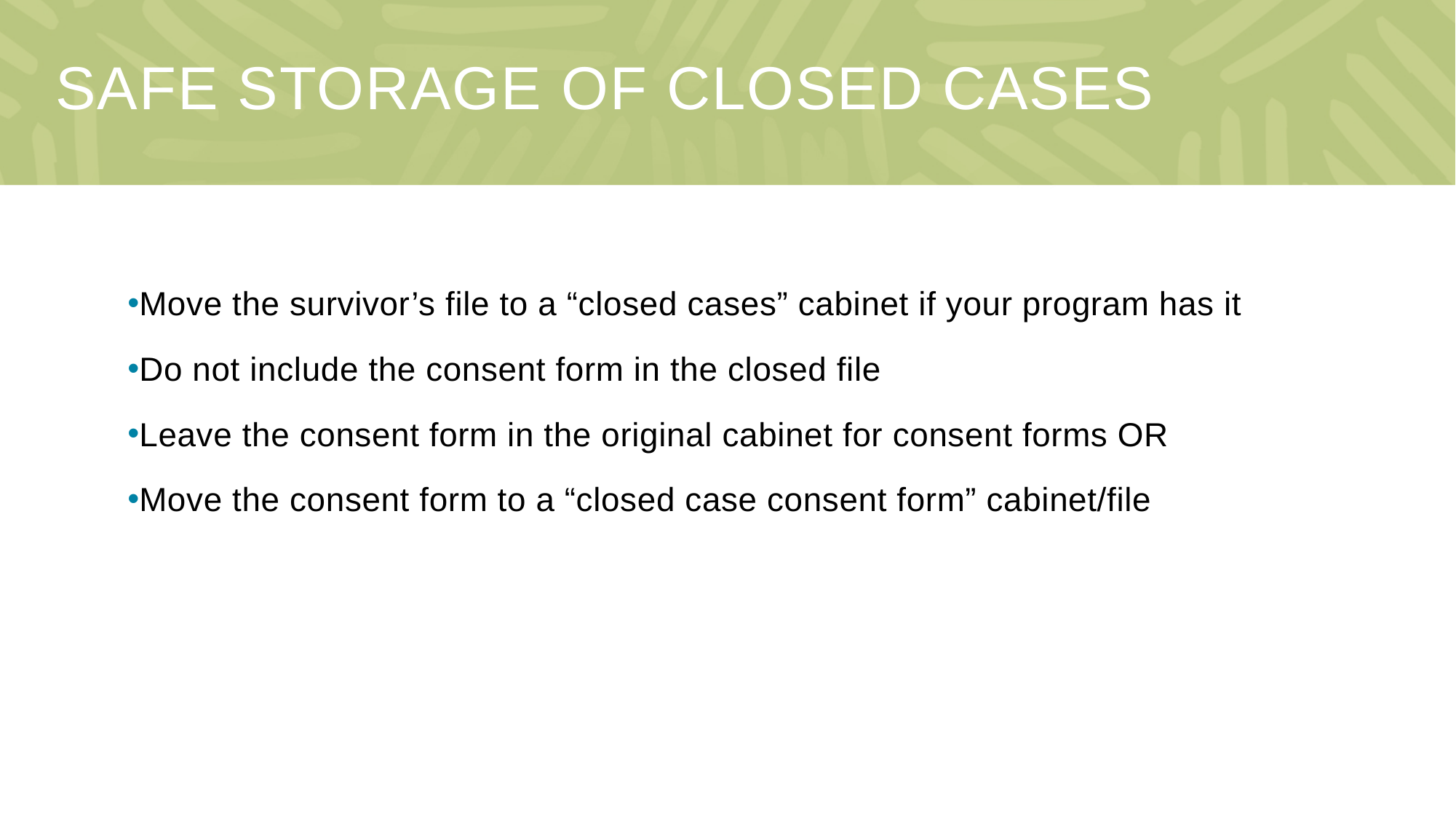

# Safe storage of closed cases
Move the survivor’s file to a “closed cases” cabinet if your program has it
Do not include the consent form in the closed file
Leave the consent form in the original cabinet for consent forms OR
Move the consent form to a “closed case consent form” cabinet/file